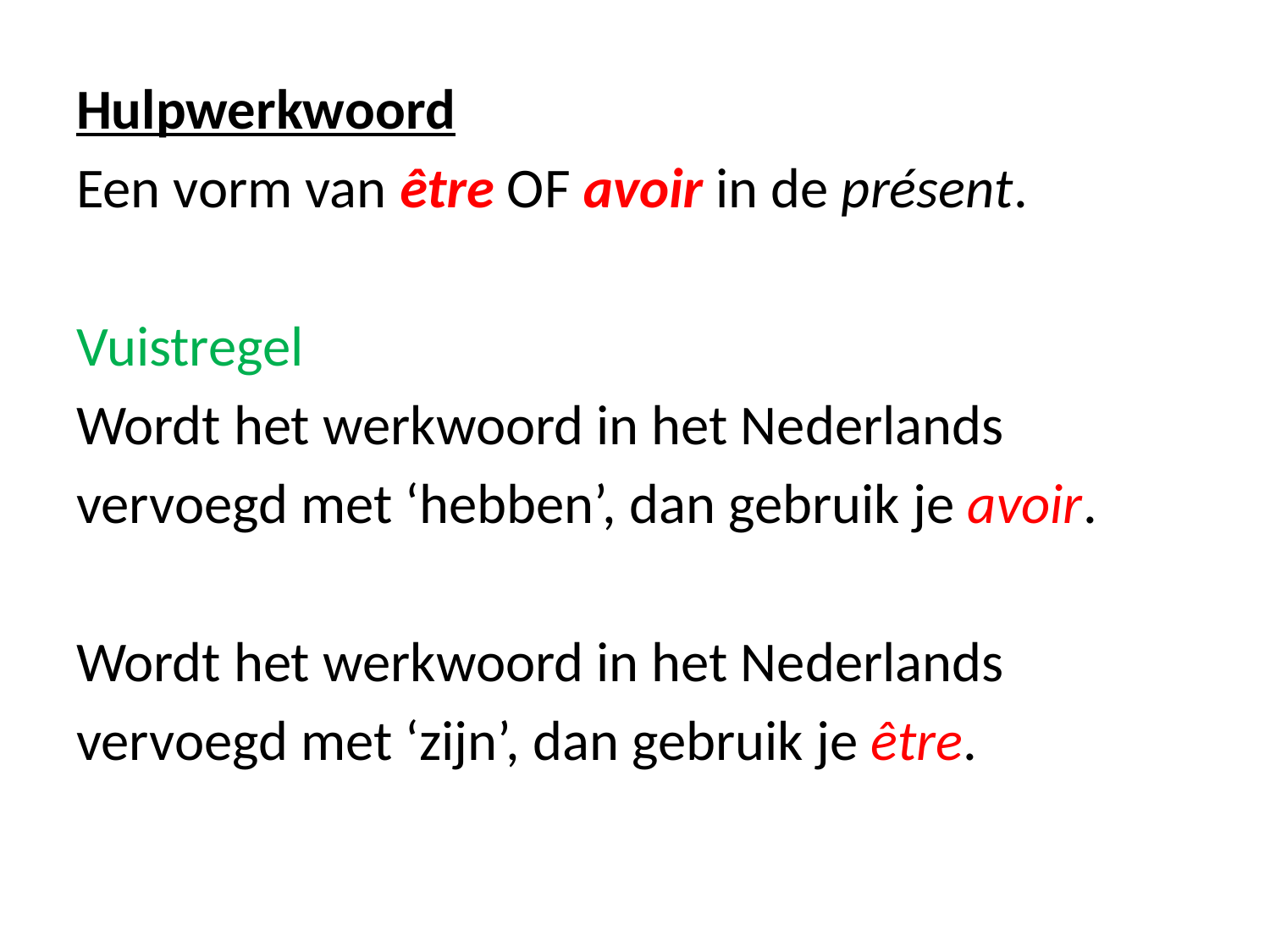

Hulpwerkwoord
Een vorm van être OF avoir in de présent.

Vuistregel
Wordt het werkwoord in het Nederlands
vervoegd met ‘hebben’, dan gebruik je avoir.

Wordt het werkwoord in het Nederlands
vervoegd met ‘zijn’, dan gebruik je être.